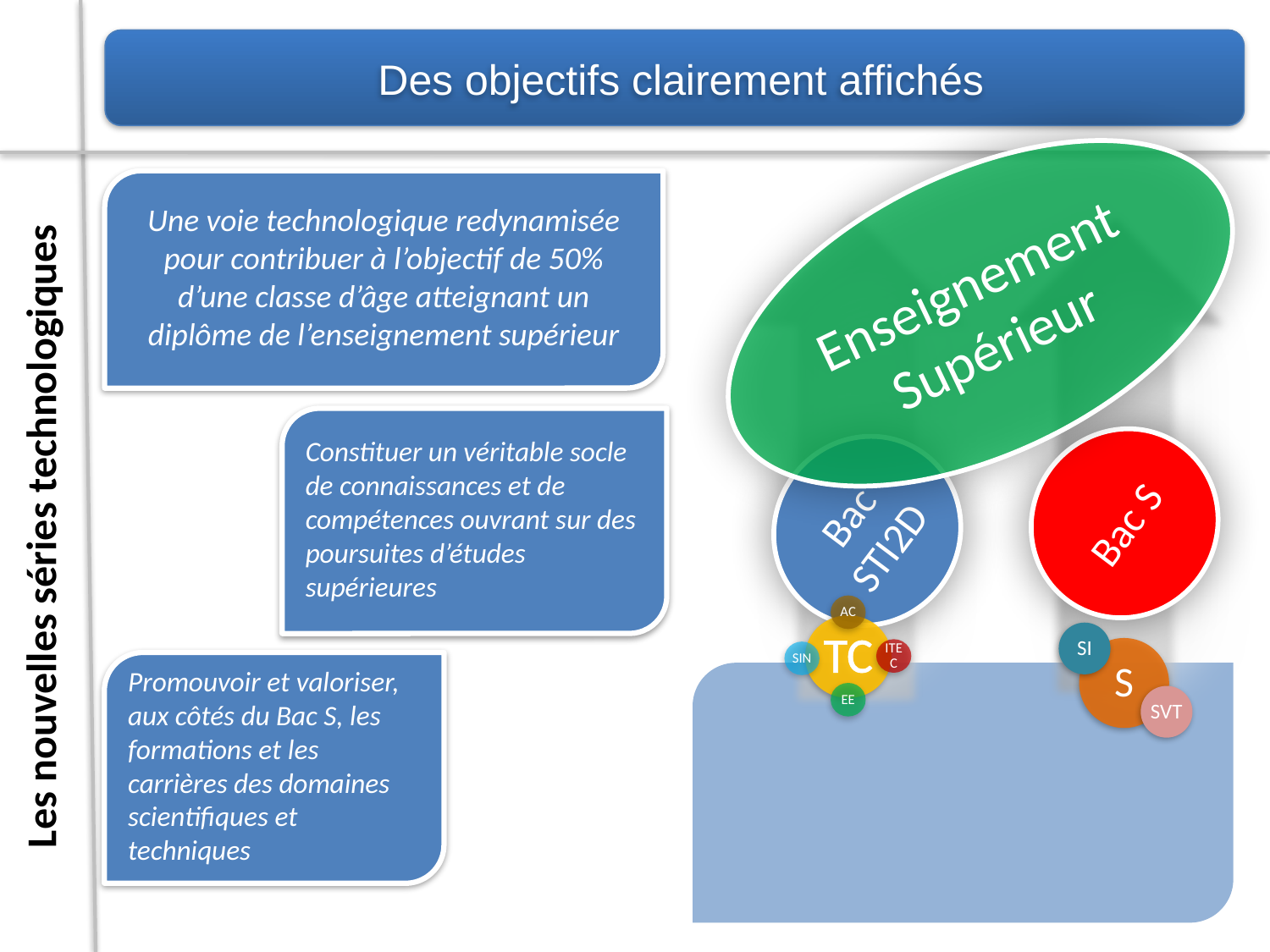

Des objectifs clairement affichés
Une voie technologique redynamisée pour contribuer à l’objectif de 50% d’une classe d’âge atteignant un diplôme de l’enseignement supérieur
Enseignement Supérieur

Bac S
Bac STI2D
TC
AC
ITEC
EE
SIN

Constituer un véritable socle de connaissances et de compétences ouvrant sur des poursuites d’études supérieures
Les nouvelles séries technologiques
S
SI
SVT
Promouvoir et valoriser, aux côtés du Bac S, les formations et les carrières des domaines scientifiques et techniques